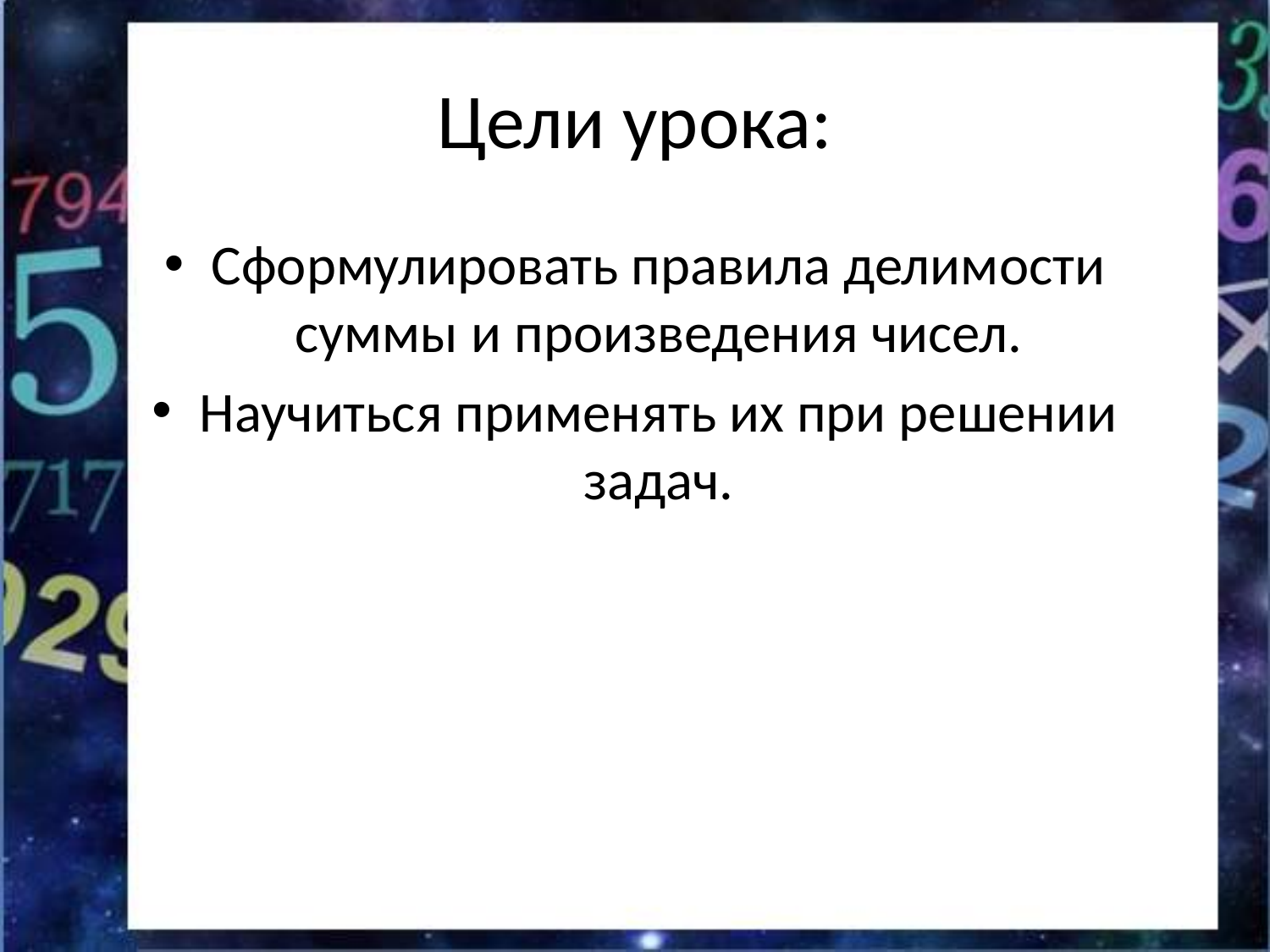

# Цели урока:
Сформулировать правила делимости суммы и произведения чисел.
Научиться применять их при решении задач.